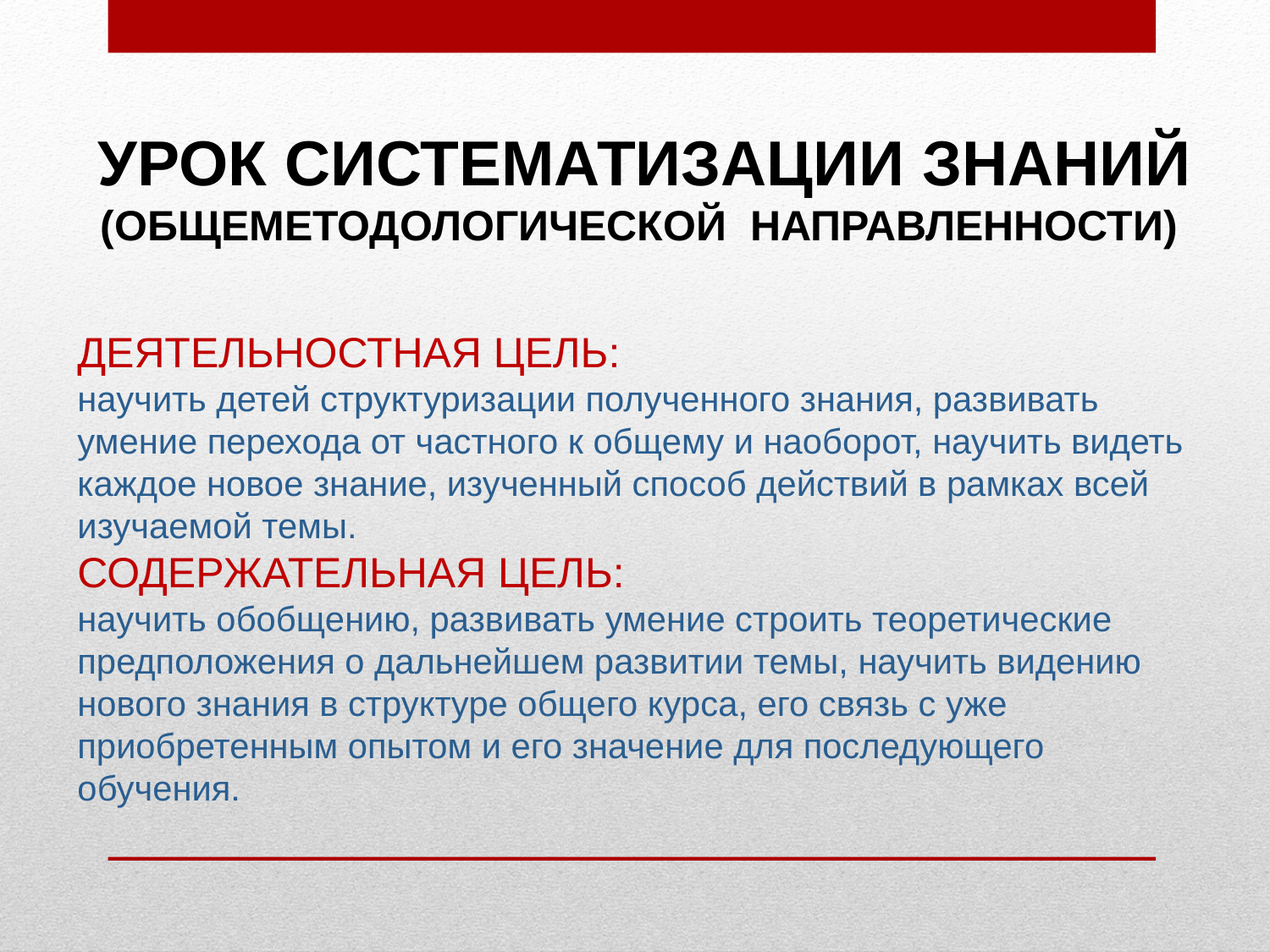

УРОК СИСТЕМАТИЗАЦИИ ЗНАНИЙ (ОБЩЕМЕТОДОЛОГИЧЕСКОЙ  НАПРАВЛЕННОСТИ)

ДЕЯТЕЛЬНОСТНАЯ ЦЕЛЬ:
научить детей структуризации полученного знания, развивать умение перехода от частного к общему и наоборот, научить видеть каждое новое знание, изученный способ действий в рамках всей изучаемой темы.
СОДЕРЖАТЕЛЬНАЯ ЦЕЛЬ:
научить обобщению, развивать умение строить теоретические предположения о дальнейшем развитии темы, научить видению нового знания в структуре общего курса, его связь с уже приобретенным опытом и его значение для последующего обучения.